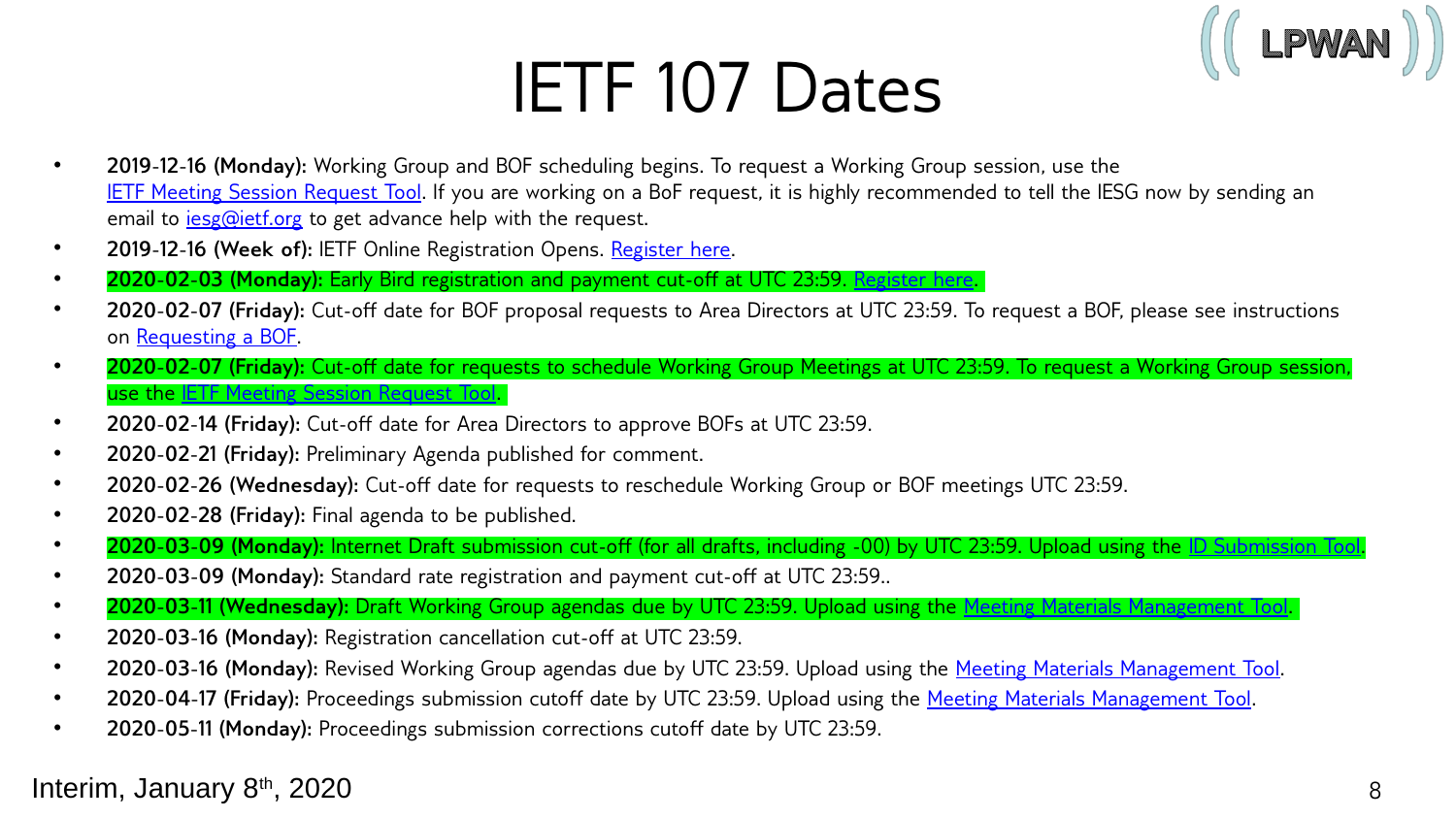

# IETF 107 Dates
2019-12-16 (Monday): Working Group and BOF scheduling begins. To request a Working Group session, use the IETF Meeting Session Request Tool. If you are working on a BoF request, it is highly recommended to tell the IESG now by sending an email to iesg@ietf.org to get advance help with the request.
2019-12-16 (Week of): IETF Online Registration Opens. Register here.
2020-02-03 (Monday): Early Bird registration and payment cut-off at UTC 23:59. Register here.
2020-02-07 (Friday): Cut-off date for BOF proposal requests to Area Directors at UTC 23:59. To request a BOF, please see instructions on Requesting a BOF.
2020-02-07 (Friday): Cut-off date for requests to schedule Working Group Meetings at UTC 23:59. To request a Working Group session, use the IETF Meeting Session Request Tool.
2020-02-14 (Friday): Cut-off date for Area Directors to approve BOFs at UTC 23:59.
2020-02-21 (Friday): Preliminary Agenda published for comment.
2020-02-26 (Wednesday): Cut-off date for requests to reschedule Working Group or BOF meetings UTC 23:59.
2020-02-28 (Friday): Final agenda to be published.
2020-03-09 (Monday): Internet Draft submission cut-off (for all drafts, including -00) by UTC 23:59. Upload using the ID Submission Tool.
2020-03-09 (Monday): Standard rate registration and payment cut-off at UTC 23:59..
2020-03-11 (Wednesday): Draft Working Group agendas due by UTC 23:59. Upload using the Meeting Materials Management Tool.
2020-03-16 (Monday): Registration cancellation cut-off at UTC 23:59.
2020-03-16 (Monday): Revised Working Group agendas due by UTC 23:59. Upload using the Meeting Materials Management Tool.
2020-04-17 (Friday): Proceedings submission cutoff date by UTC 23:59. Upload using the Meeting Materials Management Tool.
2020-05-11 (Monday): Proceedings submission corrections cutoff date by UTC 23:59.
8